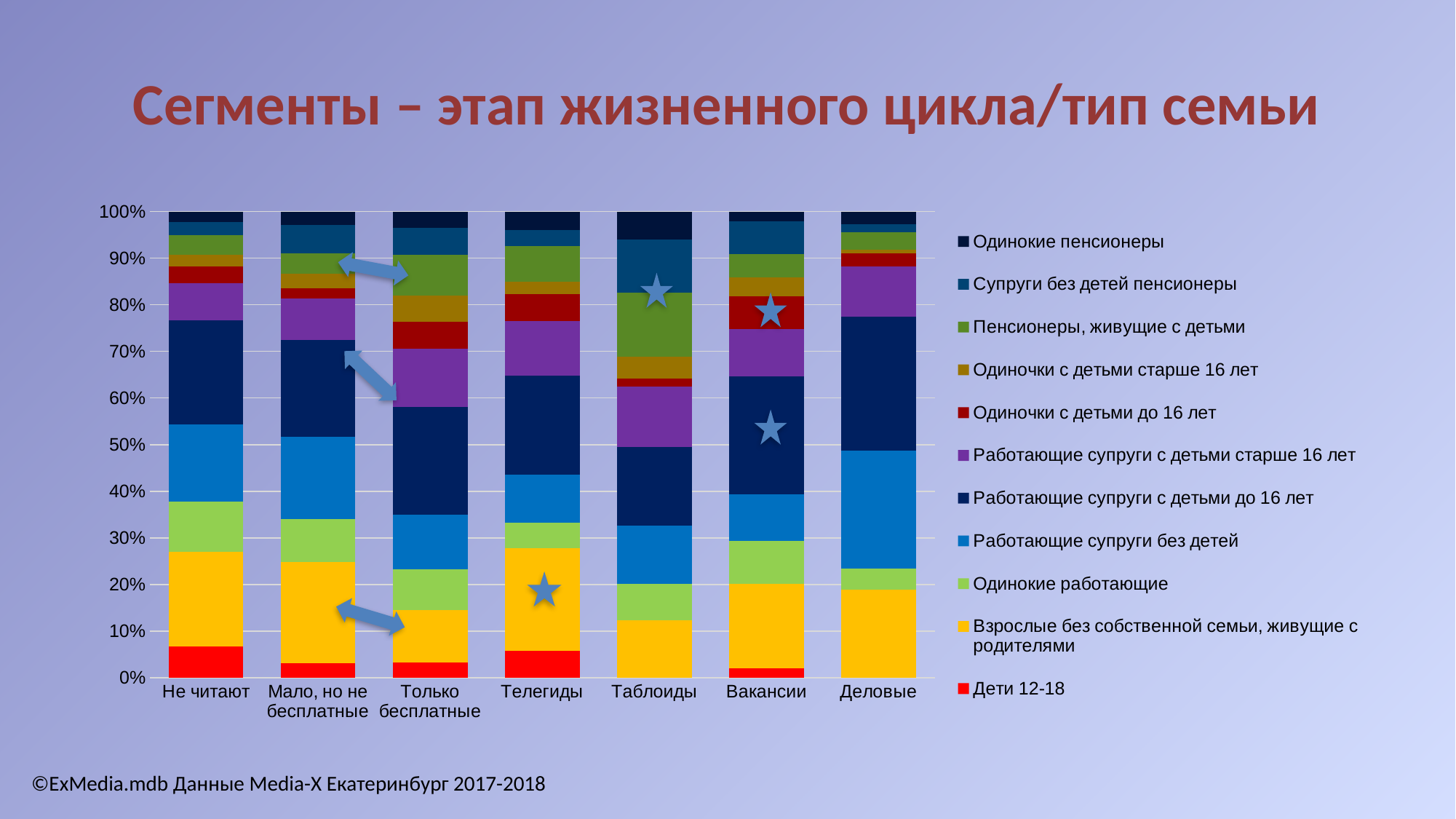

# Сегменты – этап жизненного цикла/тип семьи

### Chart

| Category | Дети 12-18 | Взрослые без собственной семьи, живущие с родителями | Одинокие работающие | Работающие супруги без детей | Работающие супруги с детьми до 16 лет | Работающие супруги с детьми старше 16 лет | Одиночки с детьми до 16 лет | Одиночки с детьми старше 16 лет | Пенсионеры, живущие с детьми | Супруги без детей пенсионеры | Одинокие пенсионеры |
|---|---|---|---|---|---|---|---|---|---|---|---|
| Не читают | 0.06711979609175871 | 0.20220900594732372 | 0.10875106202209006 | 0.16482582837723025 | 0.22344944774851316 | 0.08071367884451996 | 0.034834324553950725 | 0.02548853016142736 | 0.04248088360237893 | 0.028037383177570093 | 0.022090059473237042 |
| Мало, но не бесплатные | 0.03163444639718805 | 0.21616871704745166 | 0.09314586994727592 | 0.17574692442882248 | 0.20738137082601052 | 0.08963093145869948 | 0.0210896309314587 | 0.03163444639718805 | 0.04393673110720562 | 0.06151142355008787 | 0.028119507908611598 |
| Только бесплатные | 0.03206997084548105 | 0.11370262390670555 | 0.08746355685131196 | 0.11661807580174927 | 0.2303206997084548 | 0.12536443148688048 | 0.05830903790087463 | 0.05539358600583091 | 0.08746355685131196 | 0.05830903790087463 | 0.03498542274052478 |
| Телегиды | 0.05704697986577181 | 0.2214765100671141 | 0.05369127516778524 | 0.1040268456375839 | 0.21140939597315436 | 0.1174496644295302 | 0.05704697986577181 | 0.02684563758389262 | 0.07718120805369127 | 0.03355704697986577 | 0.040268456375838924 |
| Таблоиды | 0.0 | 0.12385321100917432 | 0.0779816513761468 | 0.12385321100917432 | 0.16972477064220187 | 0.12844036697247707 | 0.01834862385321101 | 0.045871559633027525 | 0.13761467889908258 | 0.11467889908256881 | 0.05963302752293578 |
| Вакансии | 0.020202020202020204 | 0.18181818181818182 | 0.09090909090909091 | 0.10101010101010101 | 0.25252525252525254 | 0.10101010101010101 | 0.0707070707070707 | 0.04040404040404041 | 0.050505050505050504 | 0.0707070707070707 | 0.020202020202020204 |
| Деловые | 0.0 | 0.1891891891891892 | 0.04504504504504505 | 0.25225225225225223 | 0.2882882882882883 | 0.1081081081081081 | 0.027027027027027025 | 0.009009009009009009 | 0.036036036036036036 | 0.018018018018018018 | 0.027027027027027025 |

©ExMedia.mdb Данные Media-X Екатеринбург 2017-2018